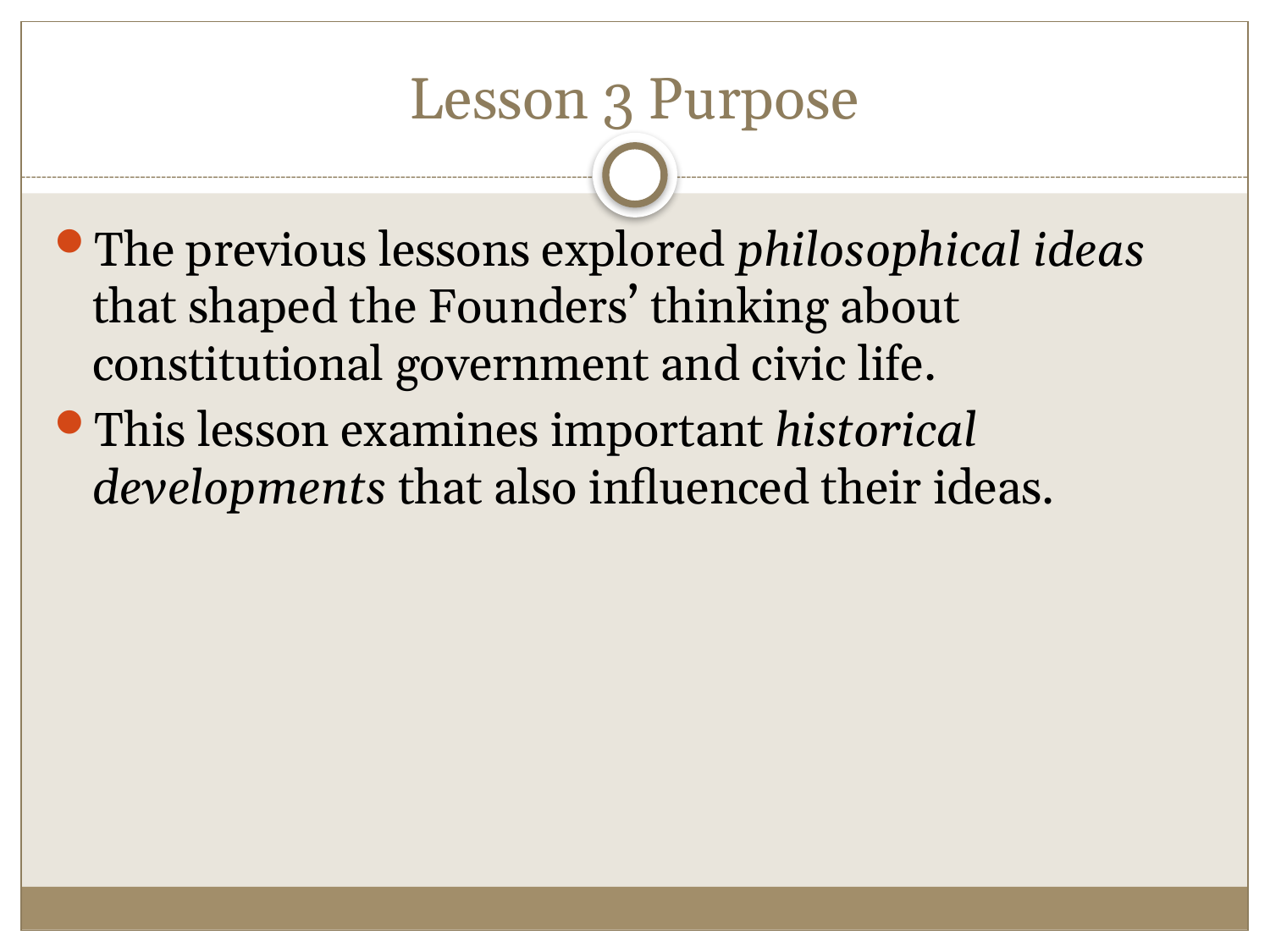

# Lesson 3 Purpose
The previous lessons explored philosophical ideas that shaped the Founders’ thinking about constitutional government and civic life.
This lesson examines important historical developments that also influenced their ideas.